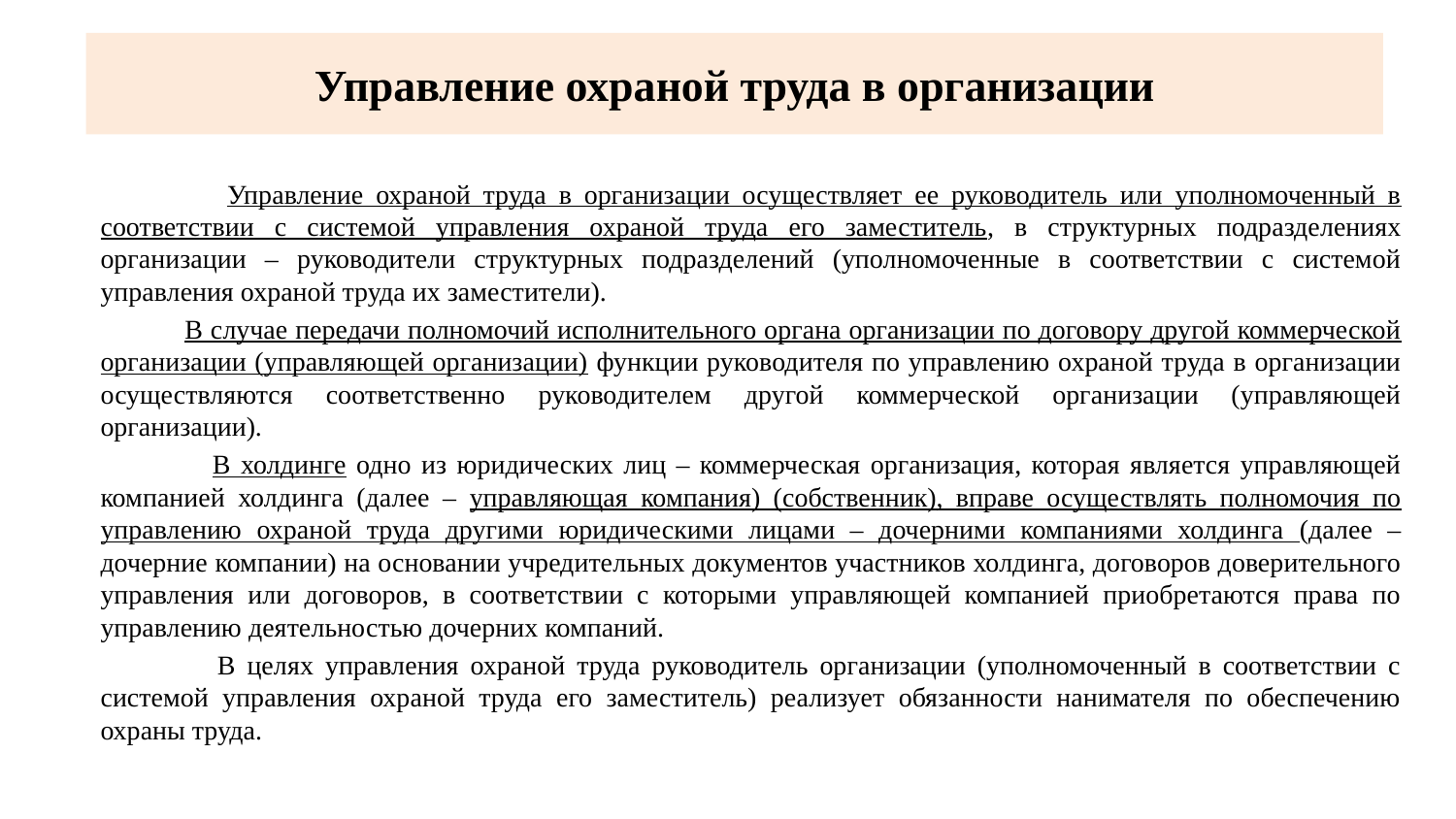

# Управление охраной труда в организации
              Управление охраной труда в организации осуществляет ее руководитель или уполномоченный в соответствии с системой управления охраной труда его заместитель, в структурных подразделениях организации – руководители структурных подразделений (уполномоченные в соответствии с системой управления охраной труда их заместители).
           В случае передачи полномочий исполнительного органа организации по договору другой коммерческой организации (управляющей организации) функции руководителя по управлению охраной труда в организации осуществляются соответственно руководителем другой коммерческой организации (управляющей организации).
           В холдинге одно из юридических лиц – коммерческая организация, которая является управляющей компанией холдинга (далее – управляющая компания) (собственник), вправе осуществлять полномочия по управлению охраной труда другими юридическими лицами – дочерними компаниями холдинга (далее – дочерние компании) на основании учредительных документов участников холдинга, договоров доверительного управления или договоров, в соответствии с которыми управляющей компанией приобретаются права по управлению деятельностью дочерних компаний.
          В целях управления охраной труда руководитель организации (уполномоченный в соответствии с системой управления охраной труда его заместитель) реализует обязанности нанимателя по обеспечению охраны труда.